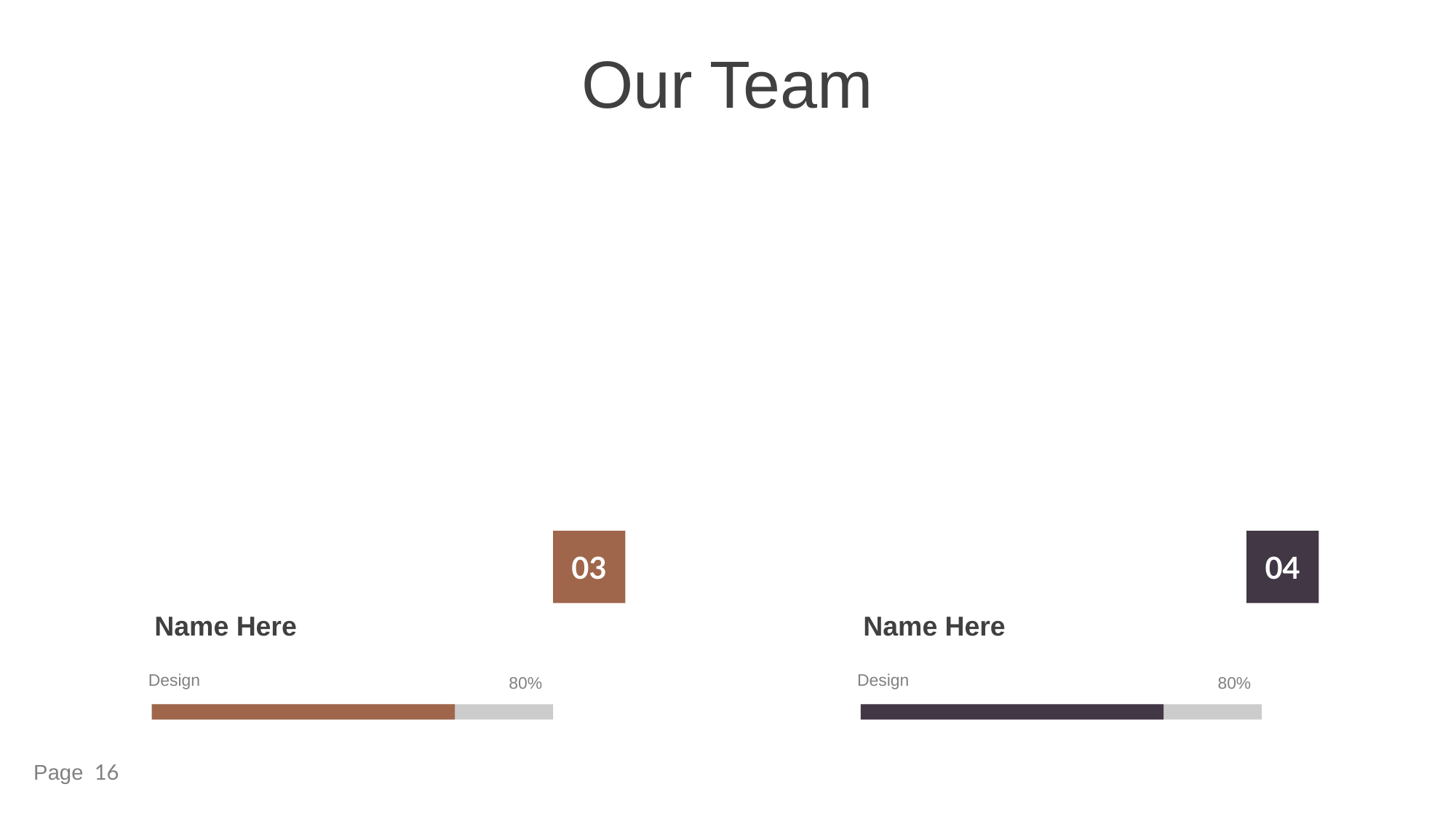

Our Team

03
04
Name Here
Name Here
Design
Design
80%
80%